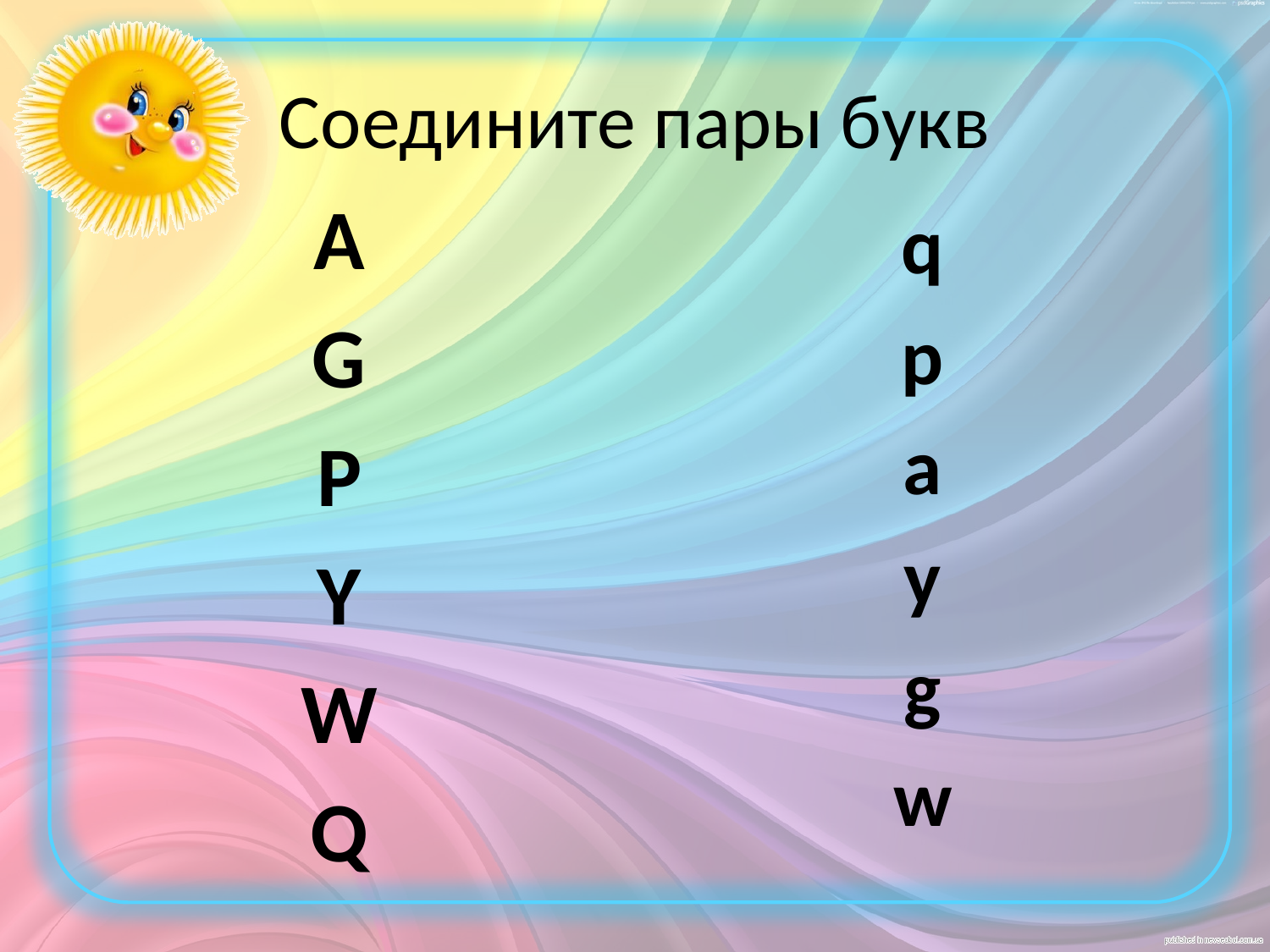

# Соедините пары букв
A
G
P
Y
W
Q
q
p
a
y
g
w